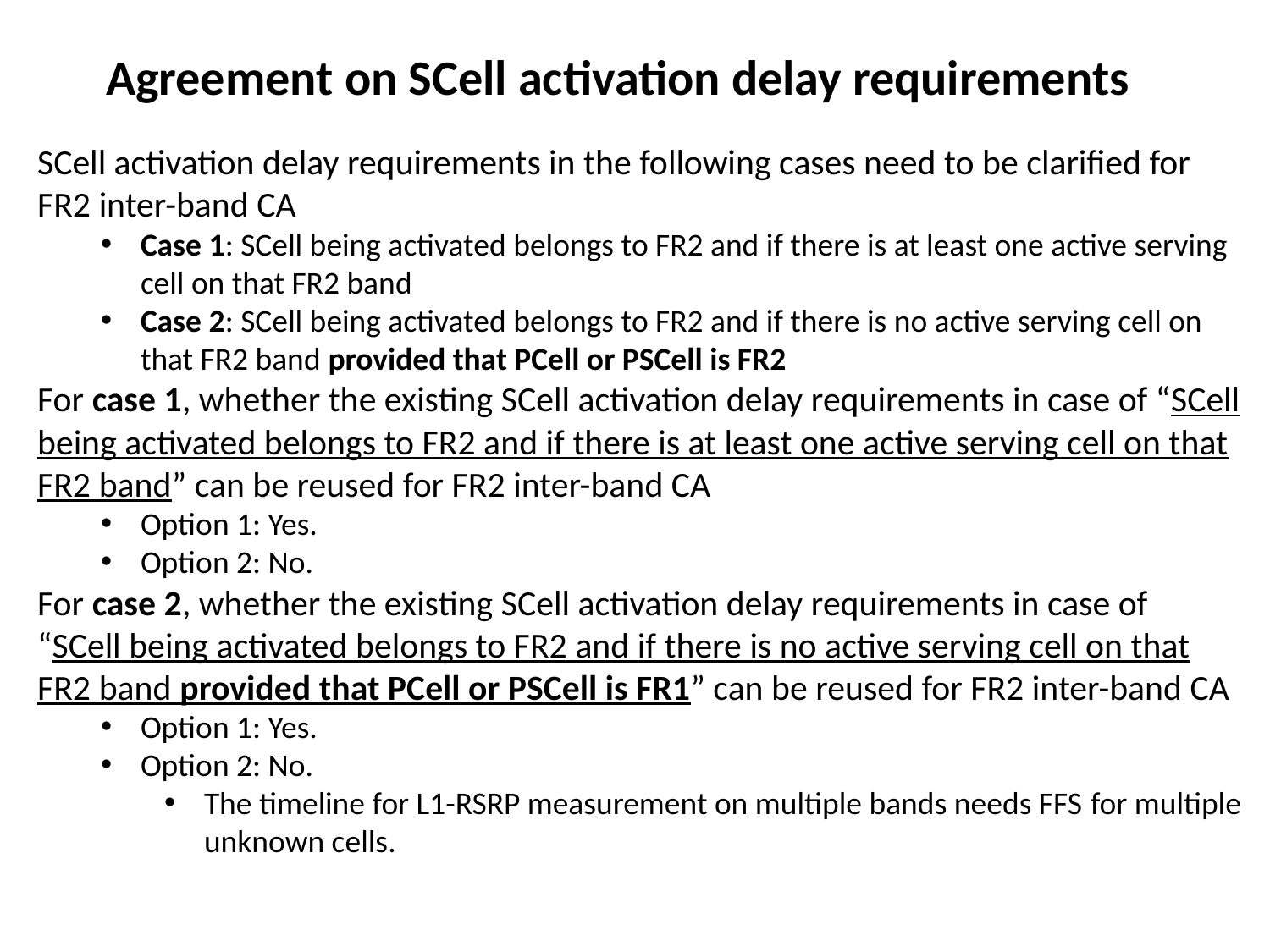

# Agreement on SCell activation delay requirements
SCell activation delay requirements in the following cases need to be clarified for FR2 inter-band CA
Case 1: SCell being activated belongs to FR2 and if there is at least one active serving cell on that FR2 band
Case 2: SCell being activated belongs to FR2 and if there is no active serving cell on that FR2 band provided that PCell or PSCell is FR2
For case 1, whether the existing SCell activation delay requirements in case of “SCell being activated belongs to FR2 and if there is at least one active serving cell on that FR2 band” can be reused for FR2 inter-band CA
Option 1: Yes.
Option 2: No.
For case 2, whether the existing SCell activation delay requirements in case of  “SCell being activated belongs to FR2 and if there is no active serving cell on that FR2 band provided that PCell or PSCell is FR1” can be reused for FR2 inter-band CA
Option 1: Yes.
Option 2: No.
The timeline for L1-RSRP measurement on multiple bands needs FFS for multiple unknown cells.